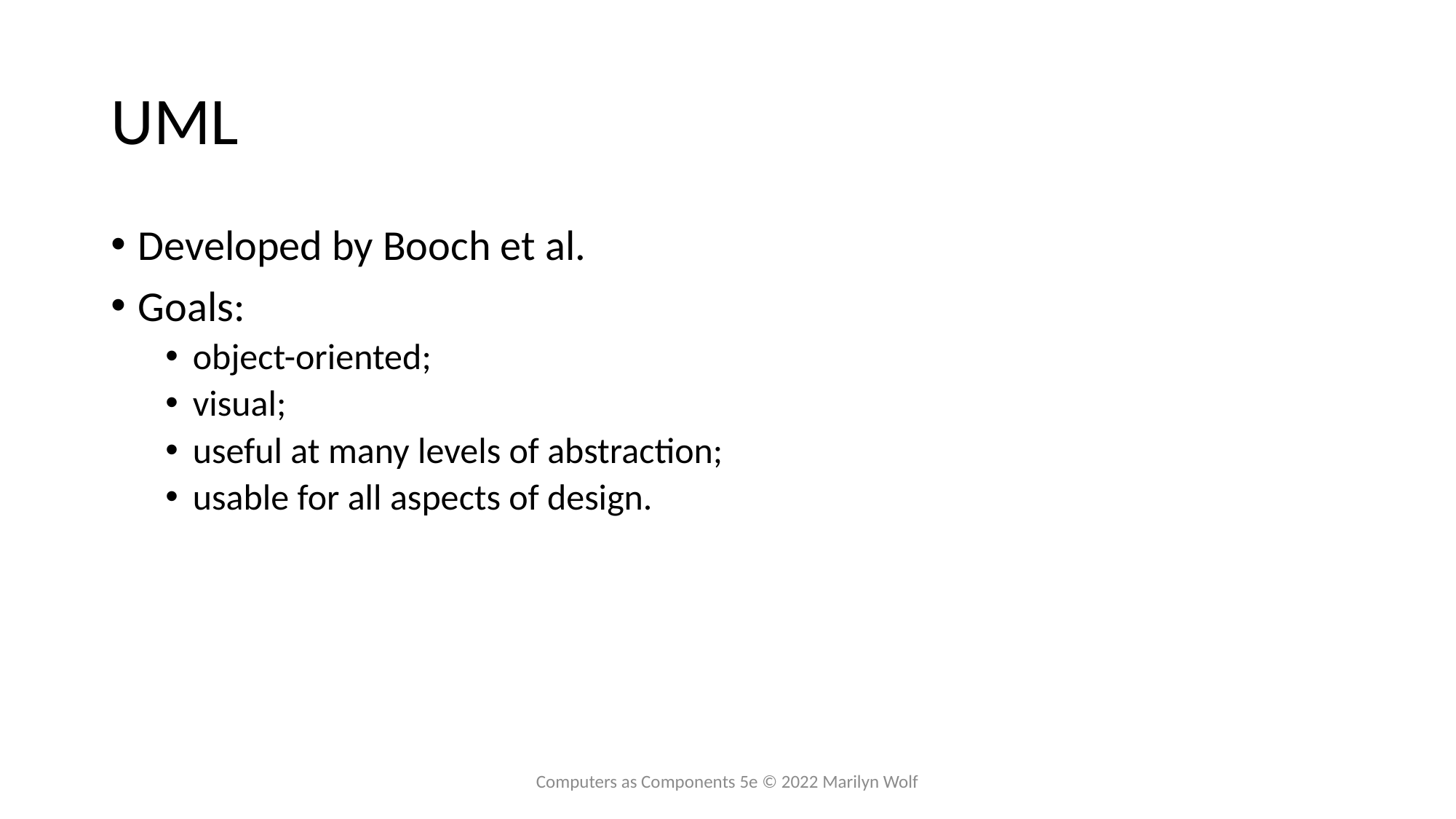

# UML
Developed by Booch et al.
Goals:
object-oriented;
visual;
useful at many levels of abstraction;
usable for all aspects of design.
Computers as Components 5e © 2022 Marilyn Wolf